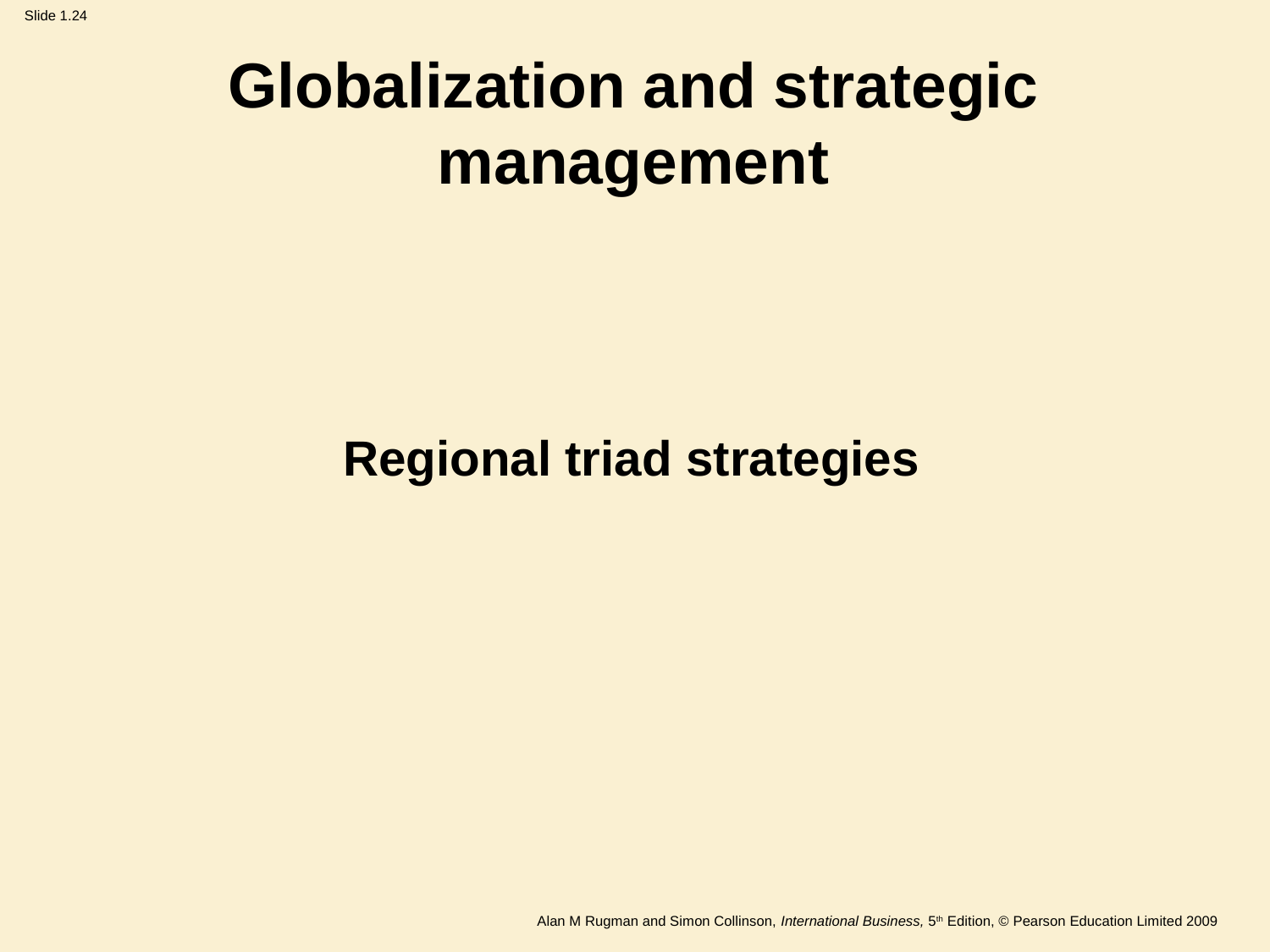

Globalization and strategic management
Regional triad strategies